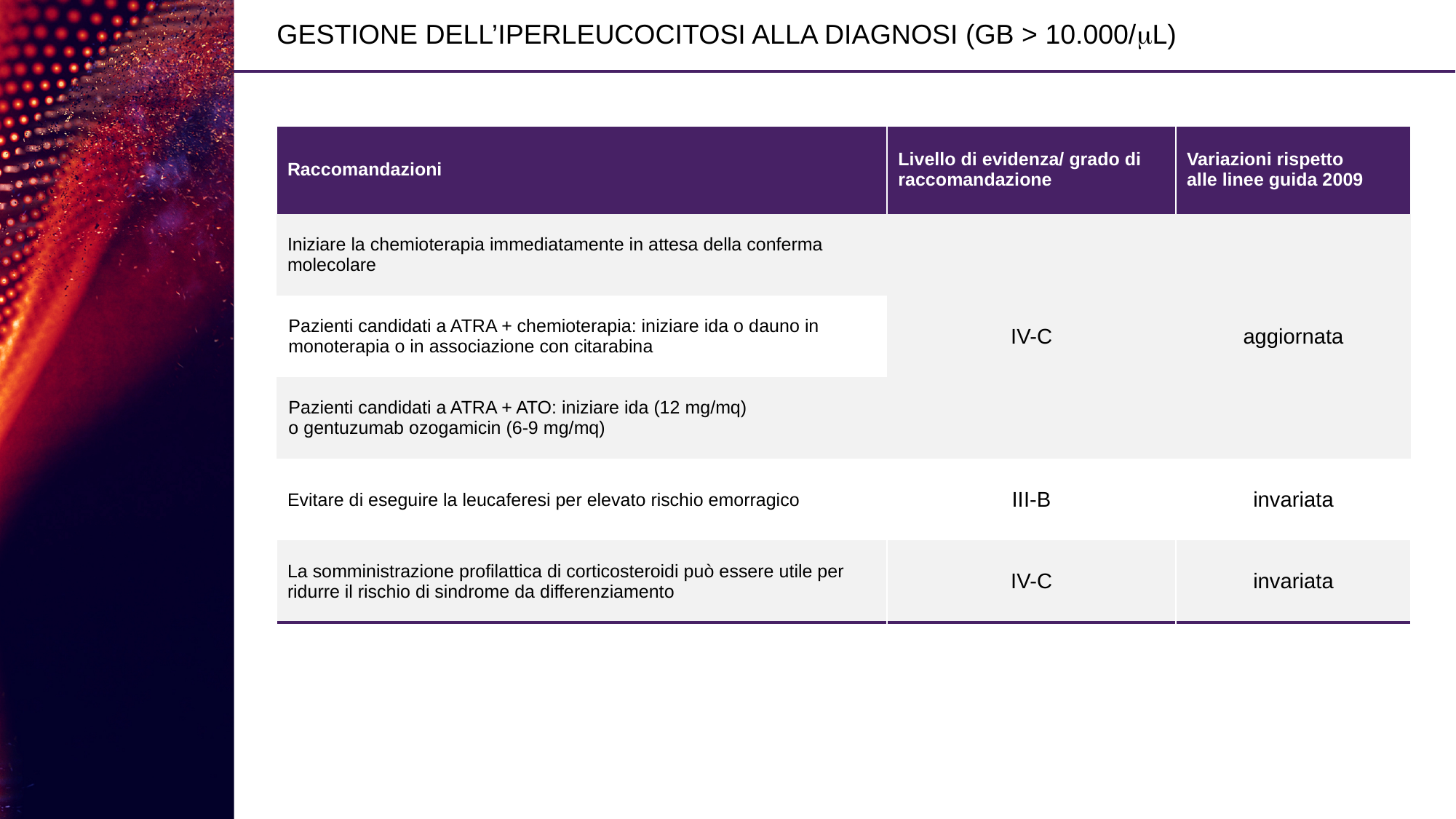

# GESTIONE DELL’IPERLEUCOCITOSI ALLA DIAGNOSI (GB > 10.000/μL)
| Raccomandazioni | Livello di evidenza/ grado di raccomandazione | Variazioni rispetto alle linee guida 2009 |
| --- | --- | --- |
| Iniziare la chemioterapia immediatamente in attesa della conferma molecolare | IV-C | aggiornata |
| Pazienti candidati a ATRA + chemioterapia: iniziare ida o dauno in monoterapia o in associazione con citarabina |  |  |
| Pazienti candidati a ATRA + ATO: iniziare ida (12 mg/mq) o gentuzumab ozogamicin (6-9 mg/mq) |  |  |
| Evitare di eseguire la leucaferesi per elevato rischio emorragico | III-B | invariata |
| La somministrazione profilattica di corticosteroidi può essere utile per ridurre il rischio di sindrome da differenziamento | IV-C | invariata |